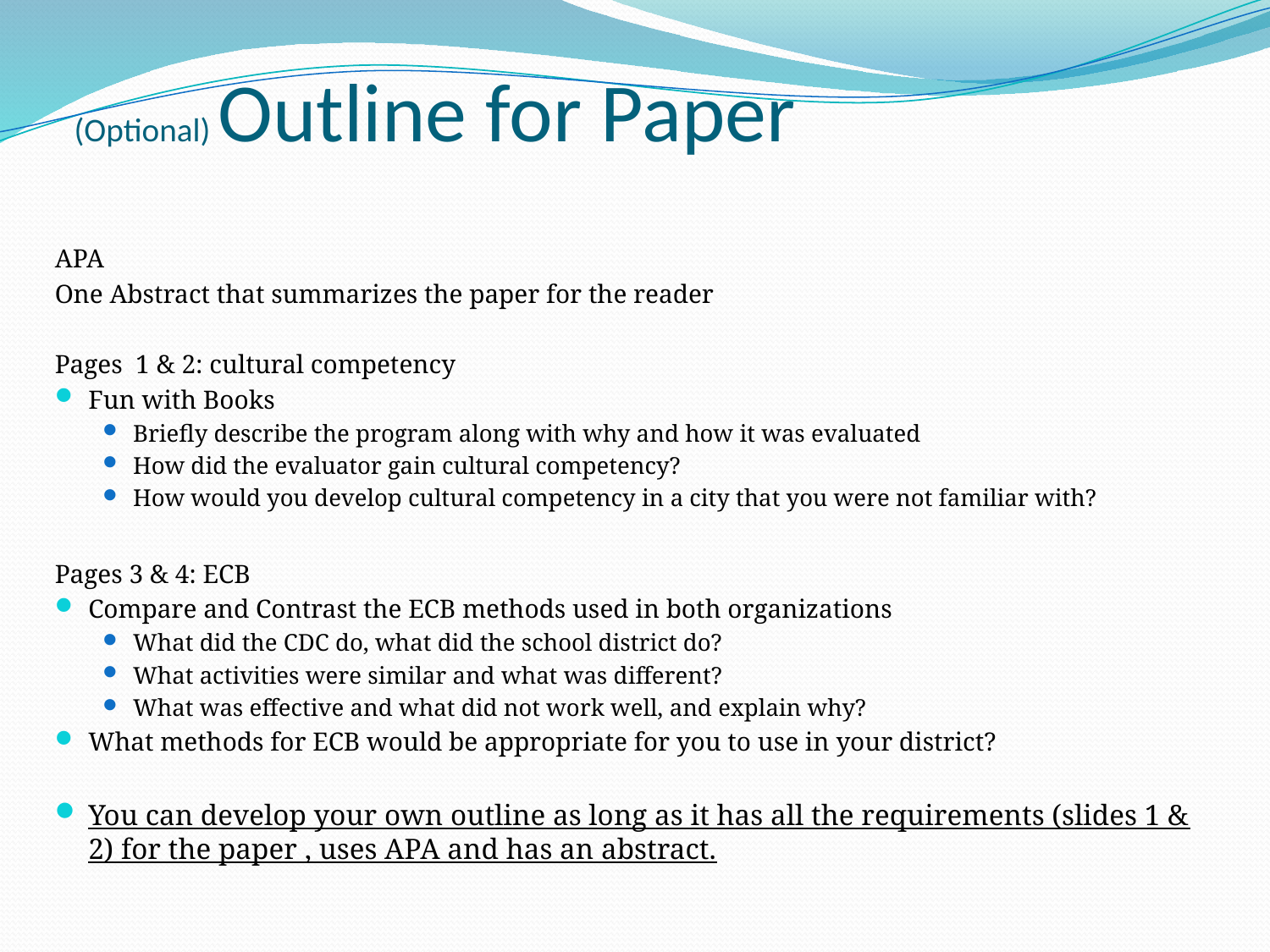

# (Optional) Outline for Paper

APA
One Abstract that summarizes the paper for the reader

Pages  1 & 2: cultural competency
Fun with Books
Briefly describe the program along with why and how it was evaluated
How did the evaluator gain cultural competency?
How would you develop cultural competency in a city that you were not familiar with?

Pages 3 & 4: ECB
Compare and Contrast the ECB methods used in both organizations
What did the CDC do, what did the school district do?
What activities were similar and what was different?
What was effective and what did not work well, and explain why?
What methods for ECB would be appropriate for you to use in your district?

You can develop your own outline as long as it has all the requirements (slides 1 & 2) for the paper , uses APA and has an abstract.